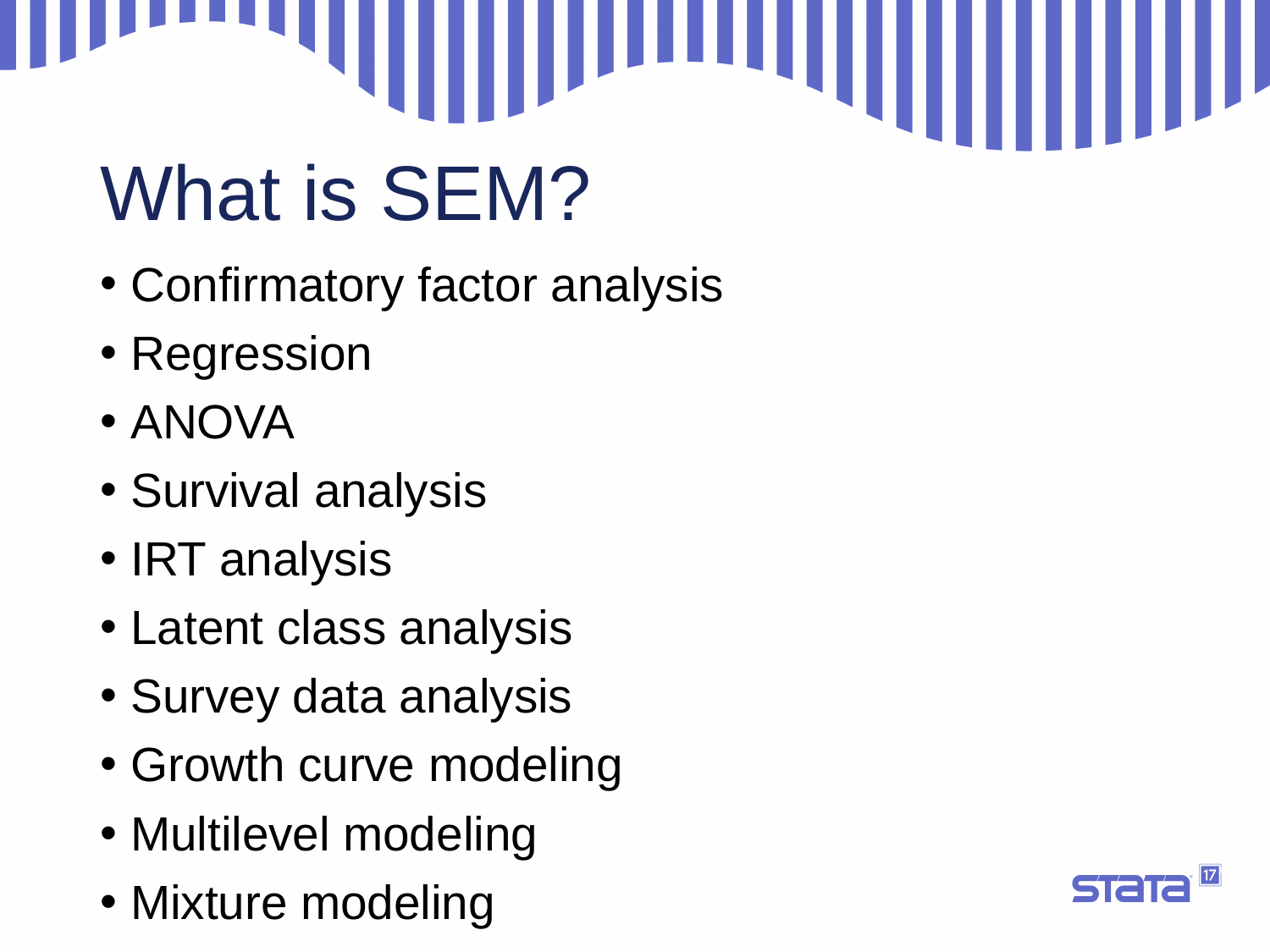

# What is SEM?
Confirmatory factor analysis
Regression
ANOVA
Survival analysis
IRT analysis
Latent class analysis
Survey data analysis
Growth curve modeling
Multilevel modeling
Mixture modeling